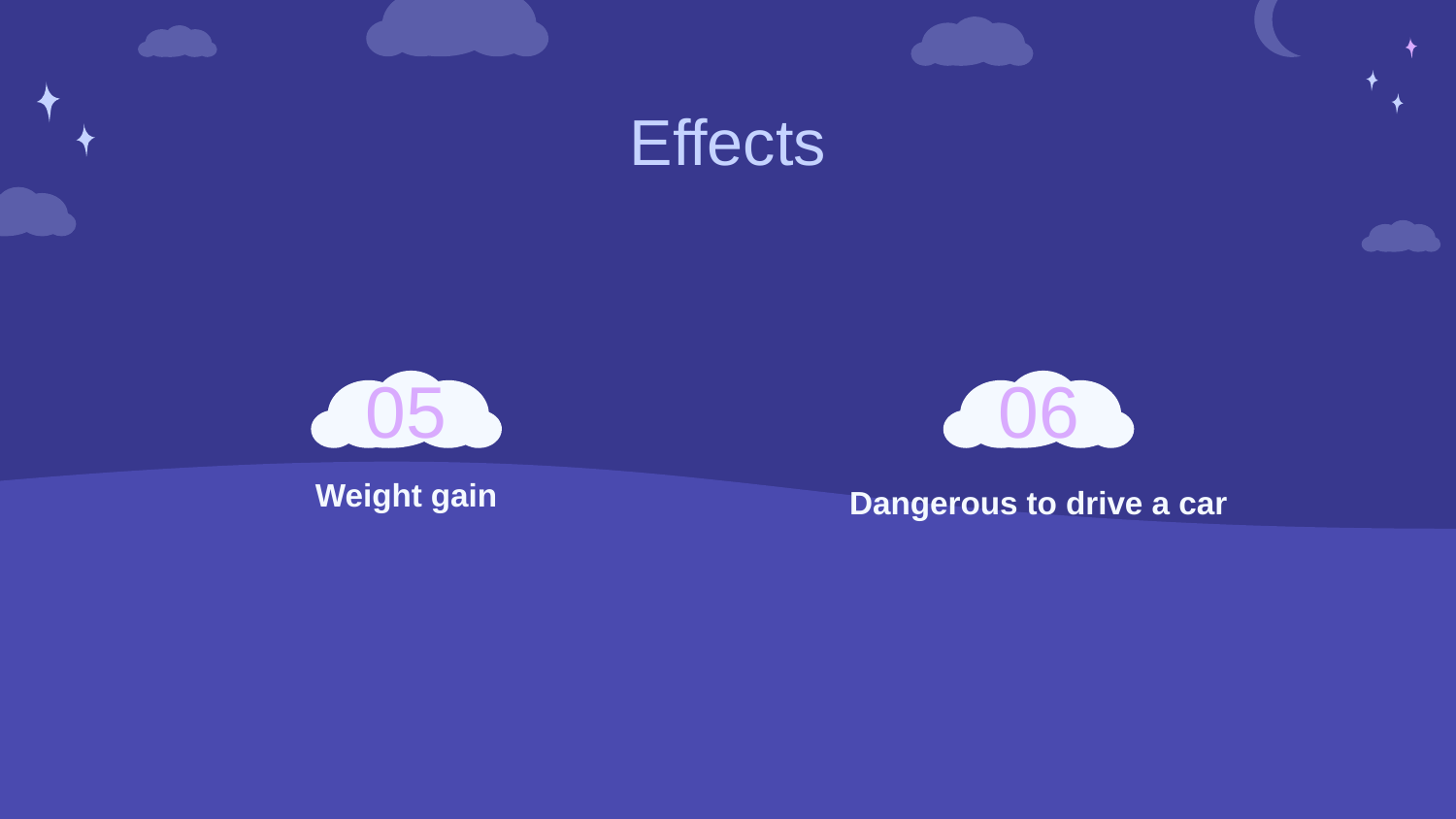

# Effects
05
06

Weight gain
Dangerous to drive a car